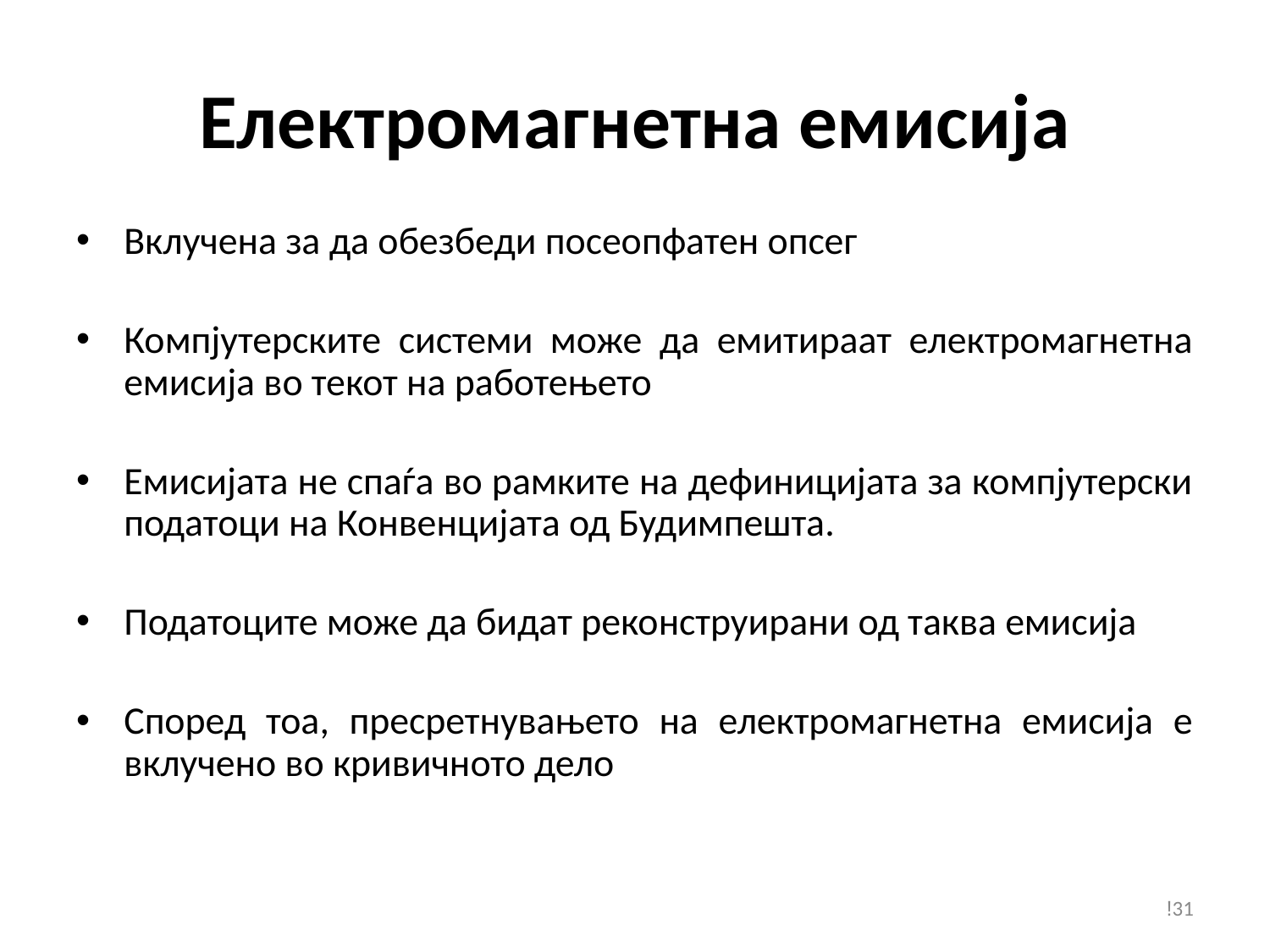

# Електромагнетна емисија
Вклучена за да обезбеди посеопфатен опсег

Компјутерските системи може да емитираат електромагнетна емисија во текот на работењето

Емисијата не спаѓа во рамките на дефиницијата за компјутерски податоци на Конвенцијата од Будимпешта.

Податоците може да бидат реконструирани од таква емисија

Според тоа, пресретнувањето на електромагнетна емисија е вклучено во кривичното дело
!31